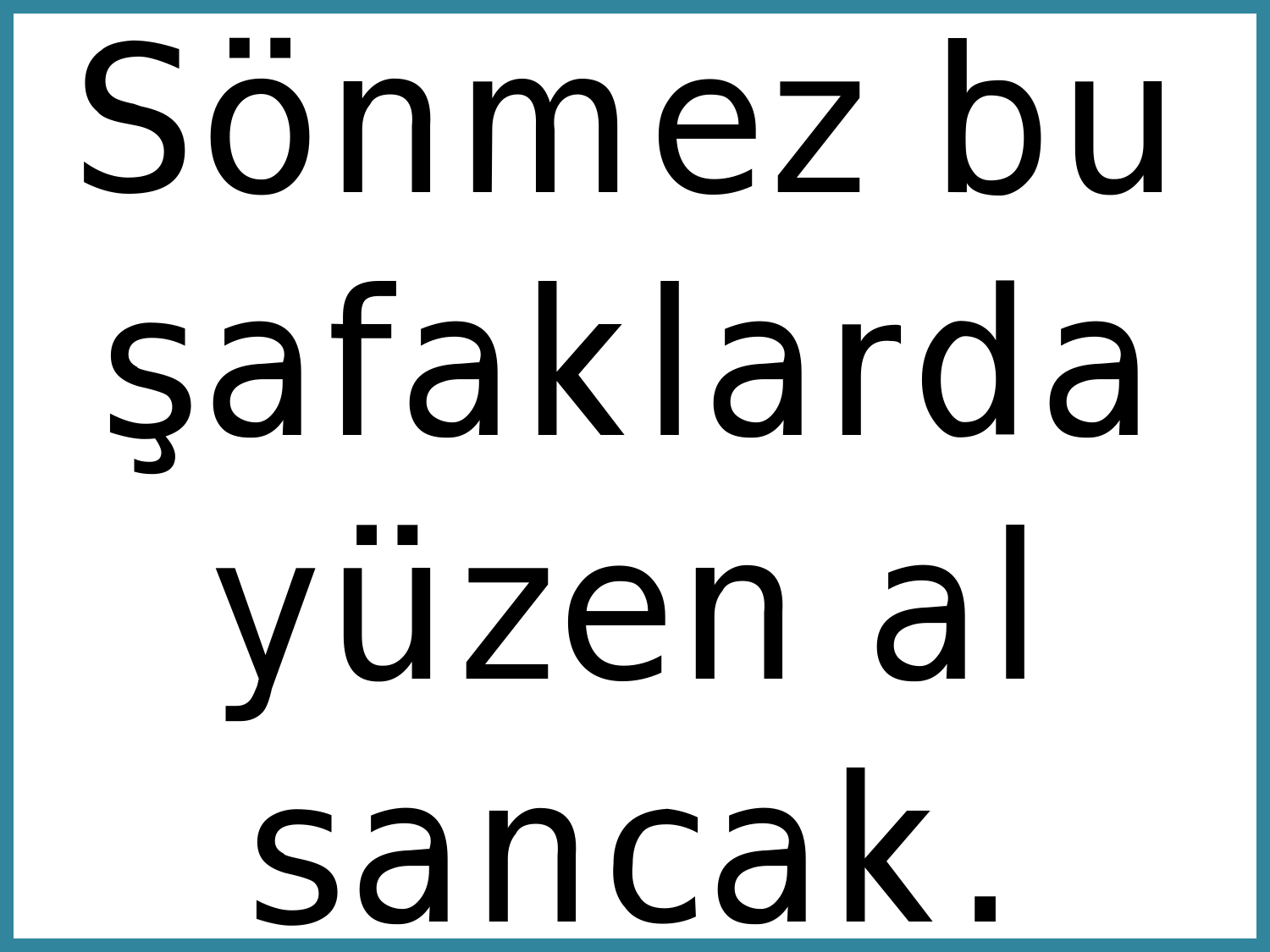

# Sönmez bu şafaklarda yüzen al sancak.